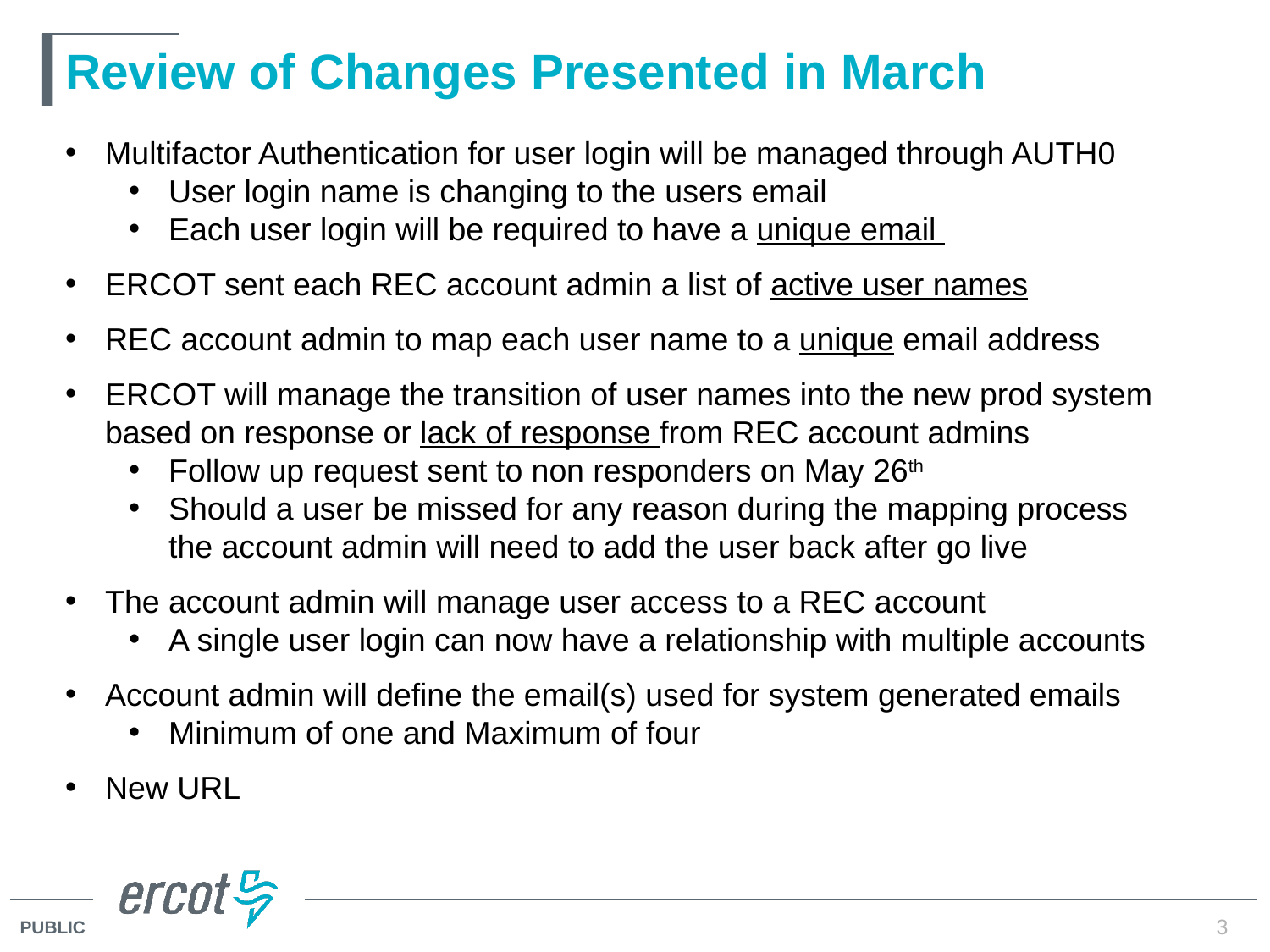

# Review of Changes Presented in March
Multifactor Authentication for user login will be managed through AUTH0
User login name is changing to the users email
Each user login will be required to have a unique email

ERCOT sent each REC account admin a list of active user names

REC account admin to map each user name to a unique email address

ERCOT will manage the transition of user names into the new prod system based on response or lack of response from REC account admins
Follow up request sent to non responders on May 26th
Should a user be missed for any reason during the mapping process the account admin will need to add the user back after go live

The account admin will manage user access to a REC account
A single user login can now have a relationship with multiple accounts

Account admin will define the email(s) used for system generated emails
Minimum of one and Maximum of four

New URL
3